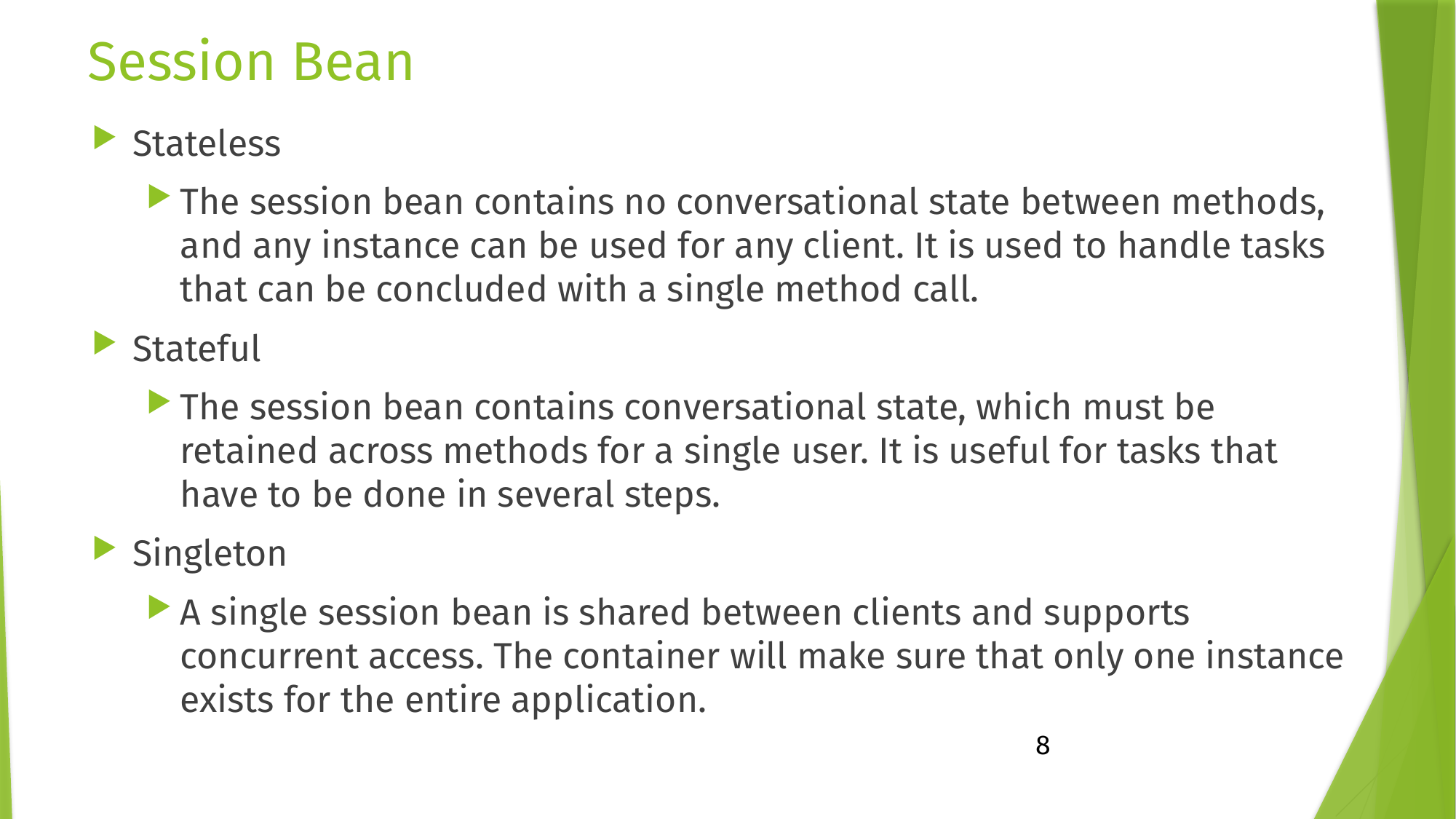

# Session Bean
Stateless
The session bean contains no conversational state between methods, and any instance can be used for any client. It is used to handle tasks that can be concluded with a single method call.
Stateful
The session bean contains conversational state, which must be retained across methods for a single user. It is useful for tasks that have to be done in several steps.
Singleton
A single session bean is shared between clients and supports concurrent access. The container will make sure that only one instance exists for the entire application.
8